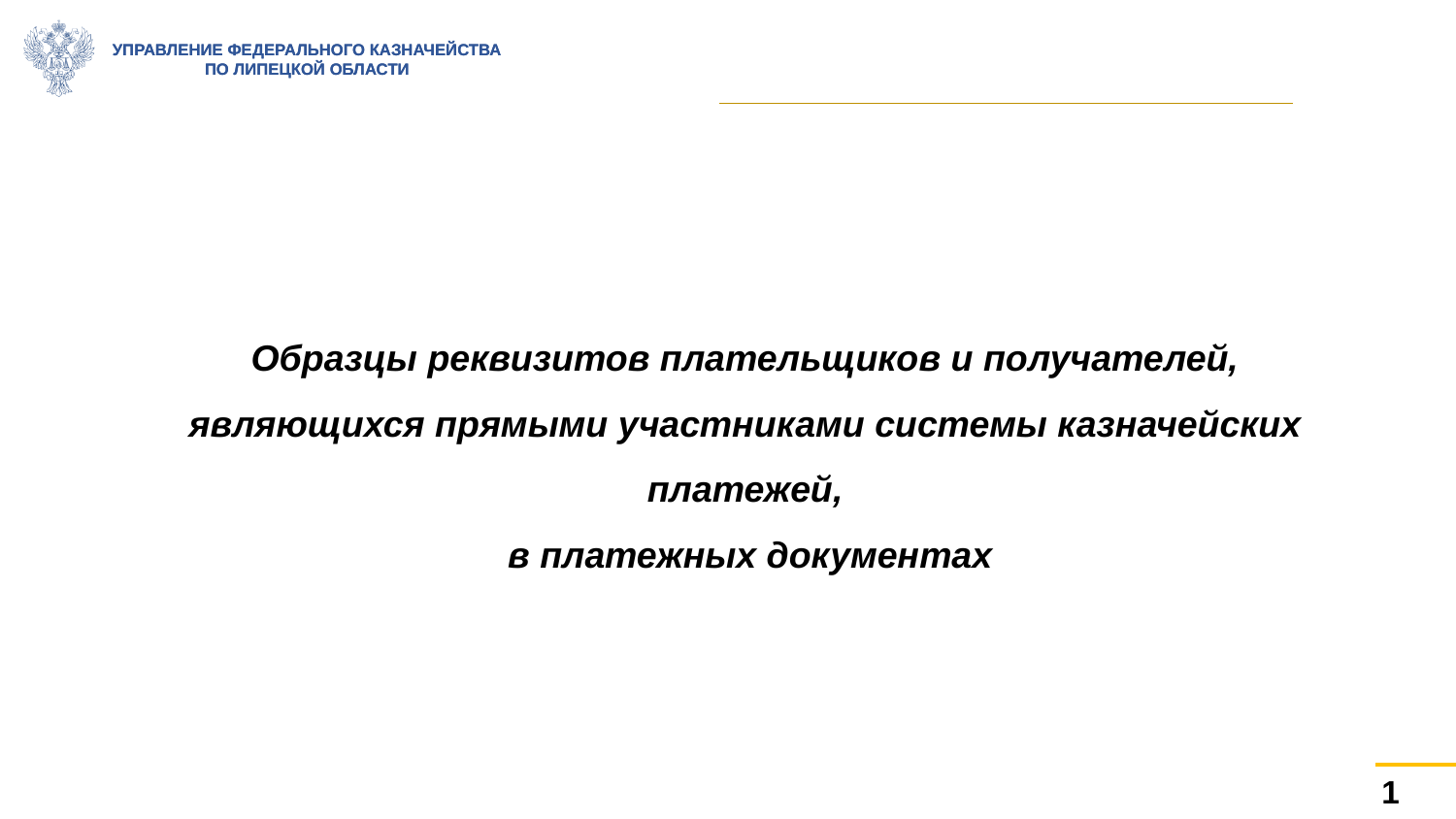

Образцы реквизитов плательщиков и получателей, являющихся прямыми участниками системы казначейских платежей,
 в платежных документах